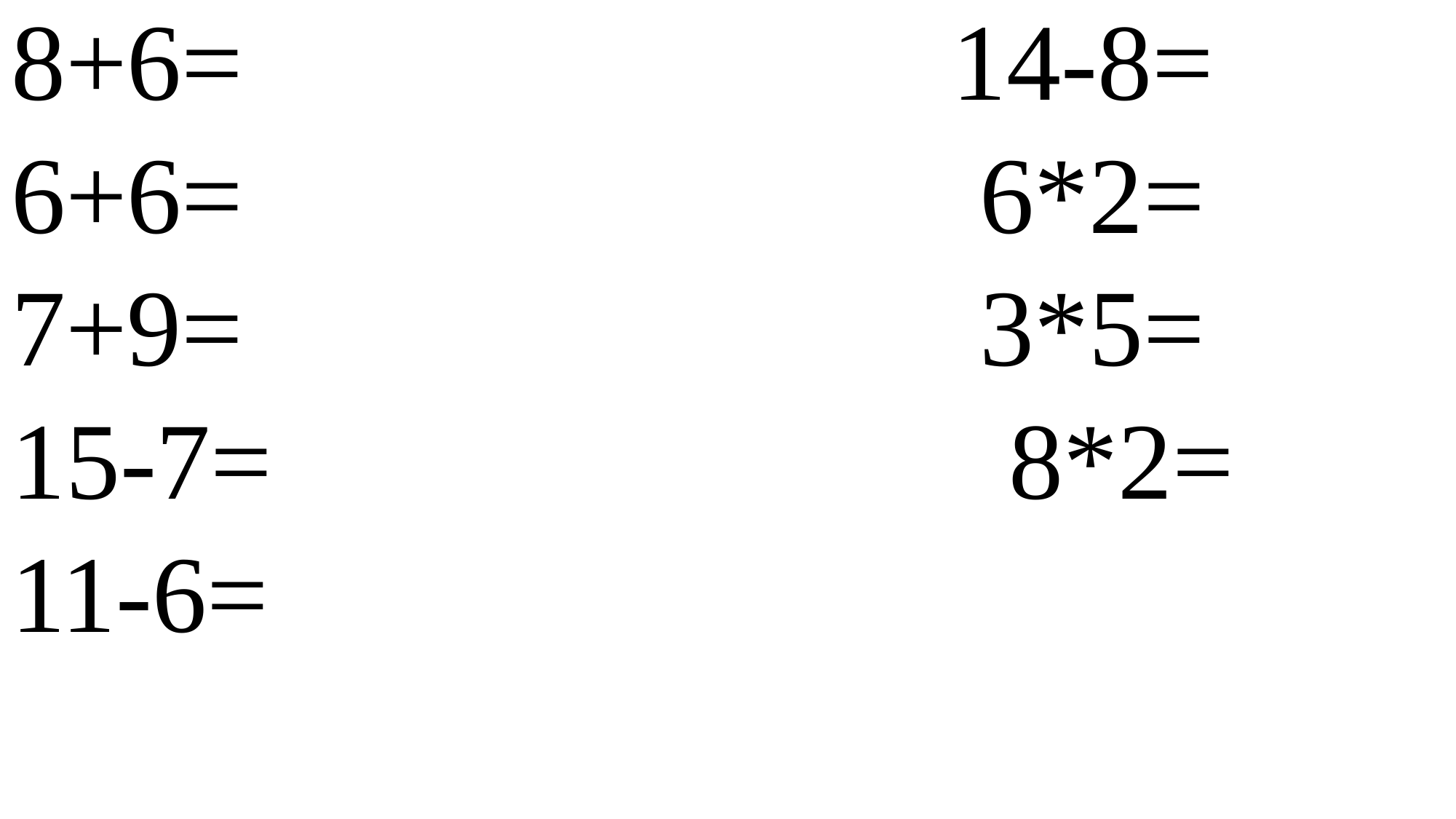

8+6=                          14-8=
6+6=                           6*2=
7+9=                           3*5=
15-7=                           8*2=
11-6=